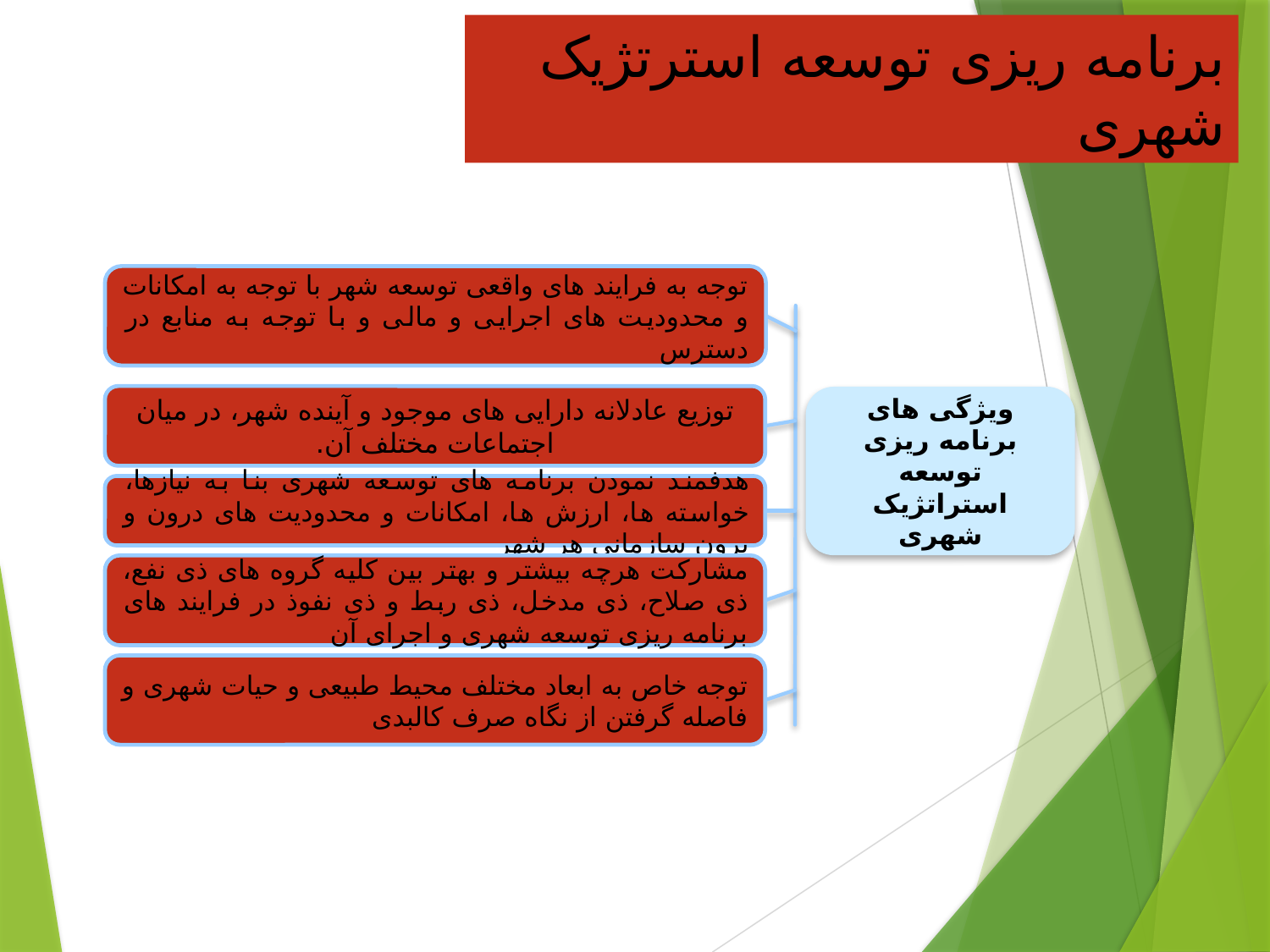

برنامه ریزی توسعه استرتژیک شهری
توجه به فرایند های واقعی توسعه شهر با توجه به امکانات و محدودیت های اجرایی و مالی و با توجه به منابع در دسترس
توزیع عادلانه دارایی های موجود و آینده شهر، در میان اجتماعات مختلف آن.
ویژگی ‌های برنامه ‌ریزی توسعه استراتژیک شهری
هدفمند نمودن برنامه های توسعه شهری بنا به نیازها، خواسته ها، ارزش ها، امکانات و محدودیت های درون و برون سازمانی هر شهر
مشارکت هرچه بیشتر و بهتر بین کلیه گروه ‌های ذی نفع، ذی صلاح، ذی مدخل، ذی ‌ربط و ذی ‌نفوذ در فرایند های برنامه ریزی توسعه شهری و اجرای آن
توجه خاص به ابعاد مختلف محیط طبیعی و حیات شهری و فاصله گرفتن از نگاه صرف کالبدی